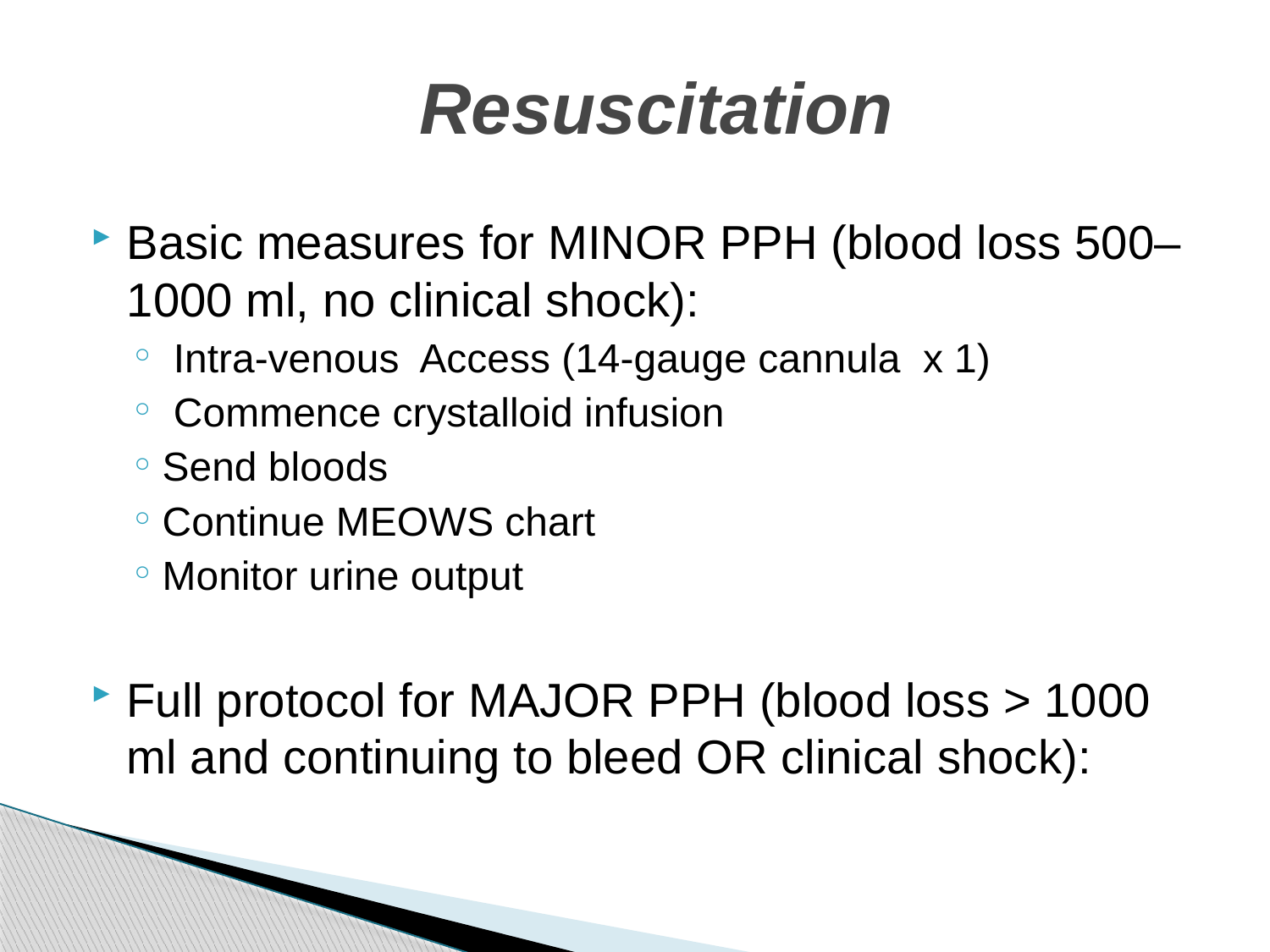

# Resuscitation
Basic measures for MINOR PPH (blood loss 500–1000 ml, no clinical shock):
 Intra-venous  Access (14-gauge cannula  x 1)
 Commence crystalloid infusion
Send bloods
Continue MEOWS chart
Monitor urine output

Full protocol for MAJOR PPH (blood loss > 1000 ml and continuing to bleed OR clinical shock):